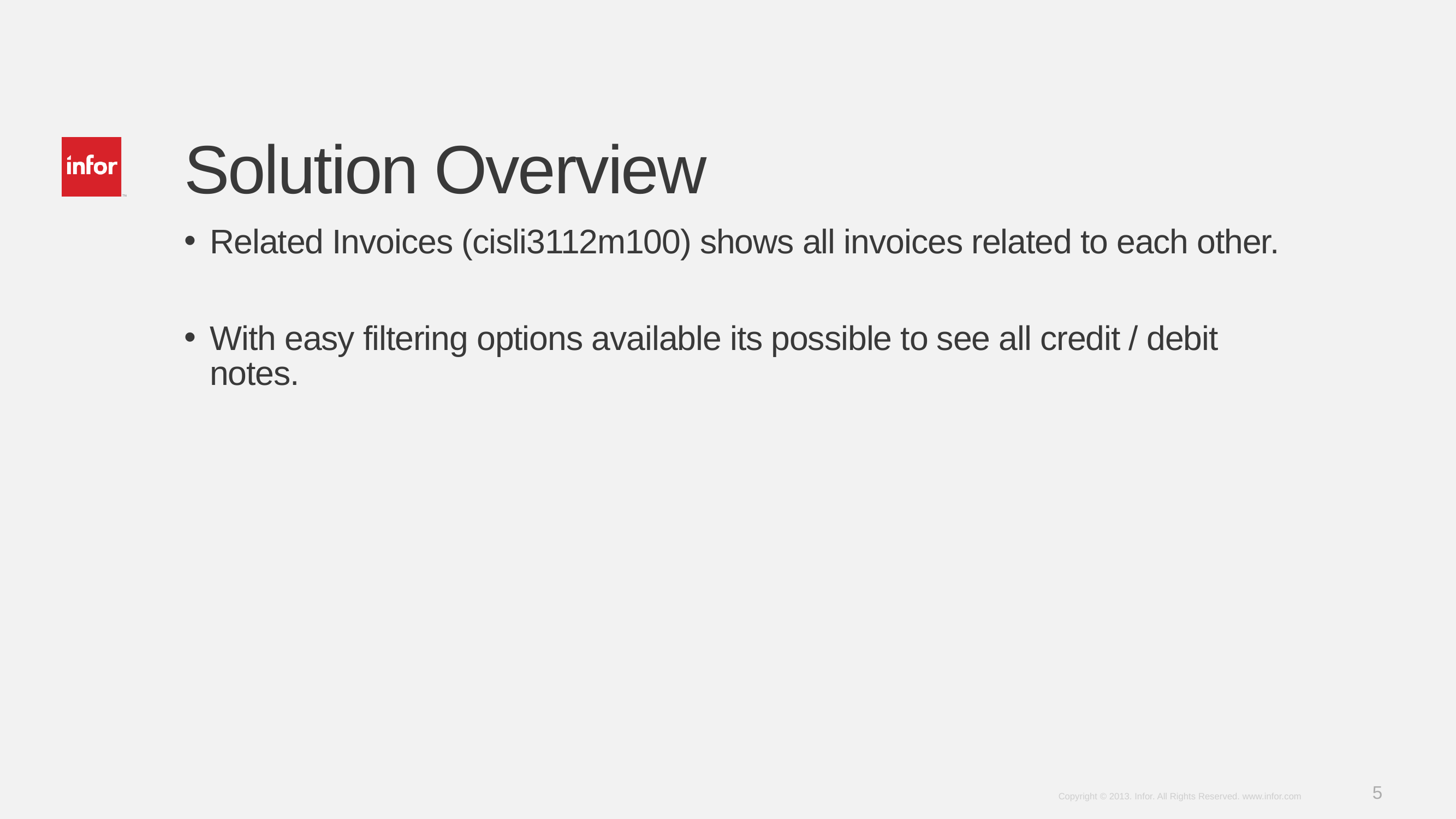

# Solution Overview
Related Invoices (cisli3112m100) shows all invoices related to each other.

With easy filtering options available its possible to see all credit / debit notes.